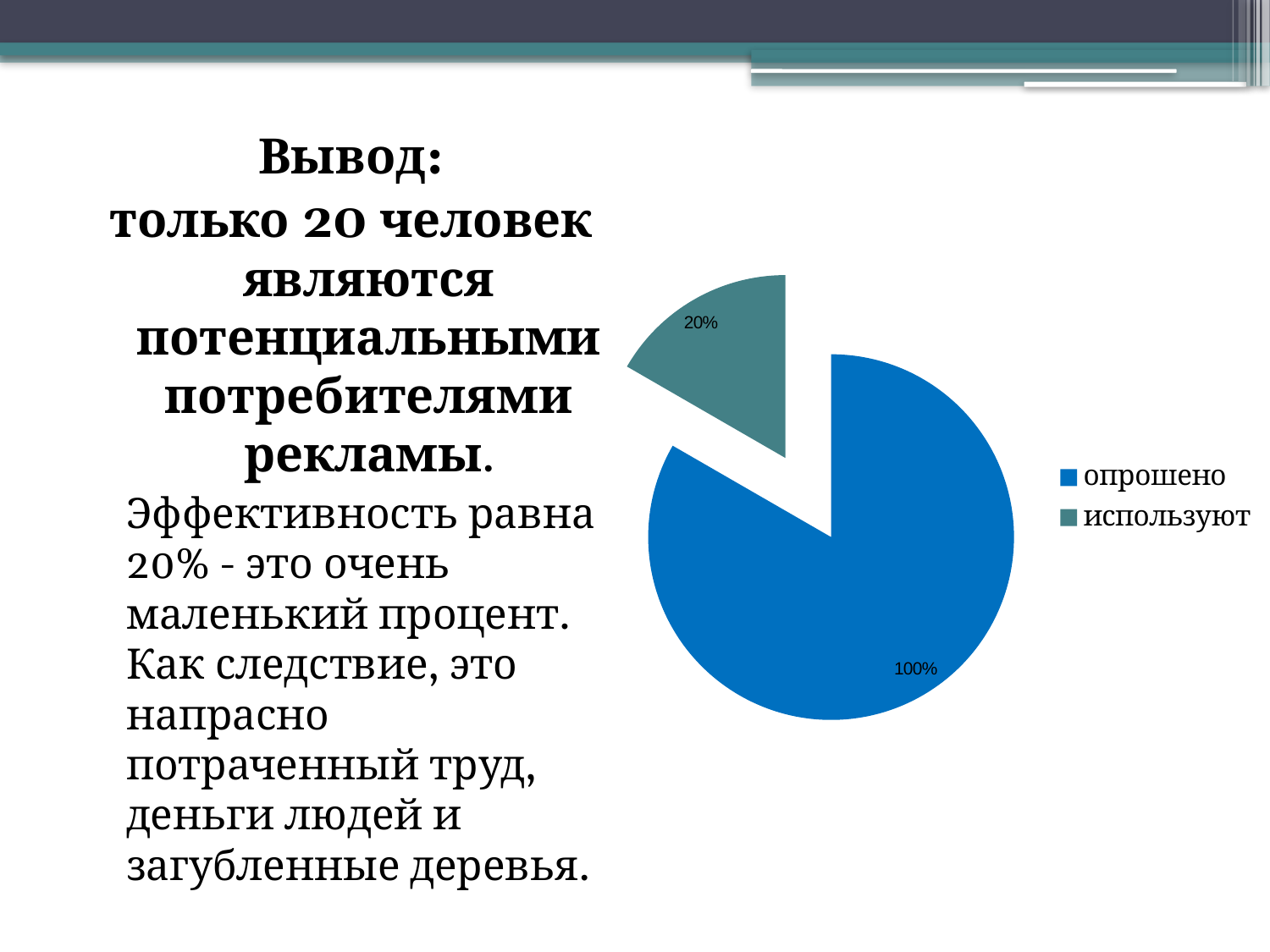

### Chart

| Category |  |
|---|---|
| опрошено | 1.0 |
| используют | 0.2 |
Вывод:
только 20 человек являются потенциальными потребителями рекламы.
    Эффективность равна 20% - это очень маленький процент. Как следствие, это напрасно потраченный труд, деньги людей и загубленные деревья.

#